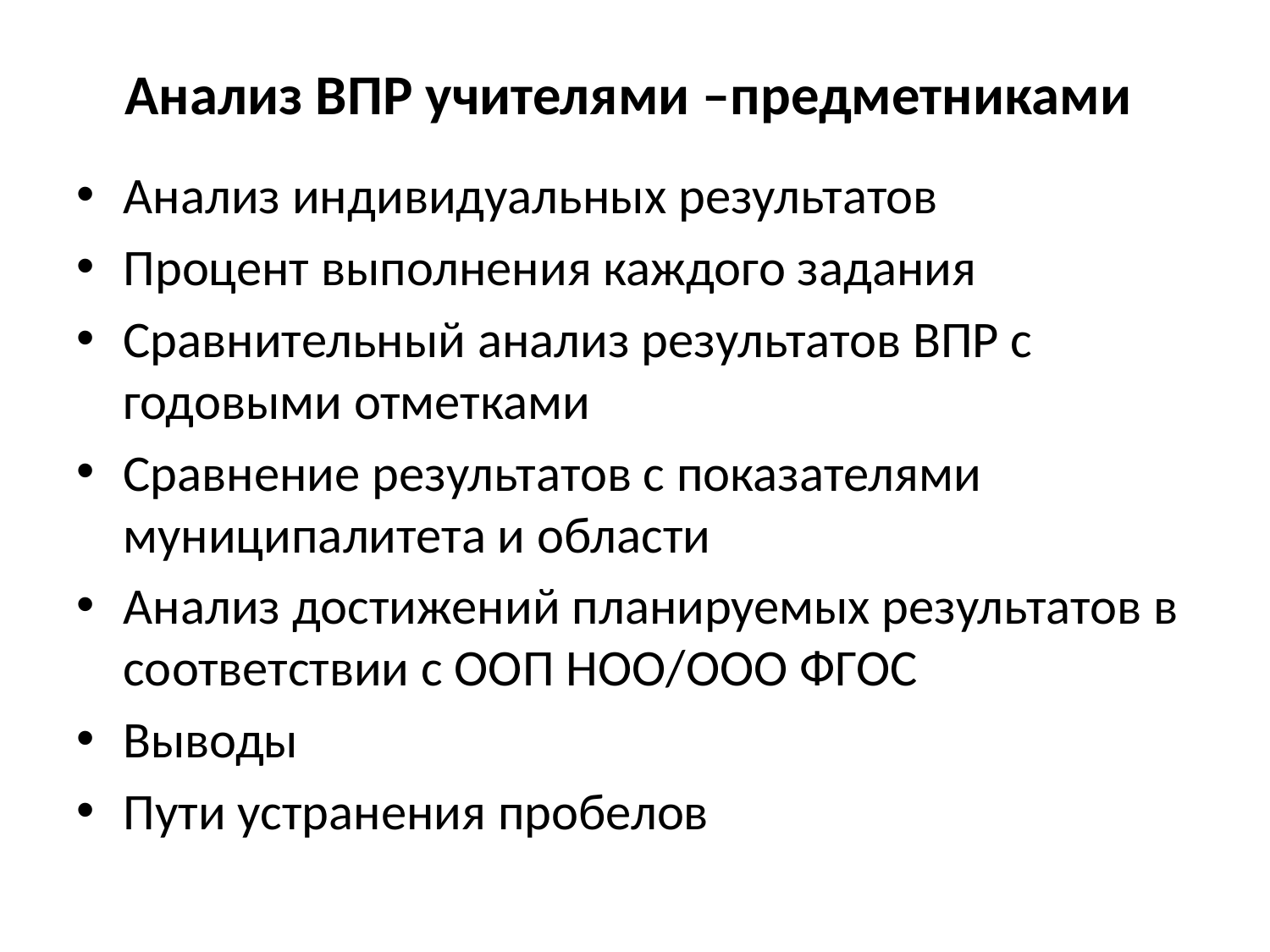

# Анализ ВПР учителями –предметниками
Анализ индивидуальных результатов
Процент выполнения каждого задания
Сравнительный анализ результатов ВПР с годовыми отметками
Сравнение результатов с показателями муниципалитета и области
Анализ достижений планируемых результатов в соответствии с ООП НОО/ООО ФГОС
Выводы
Пути устранения пробелов